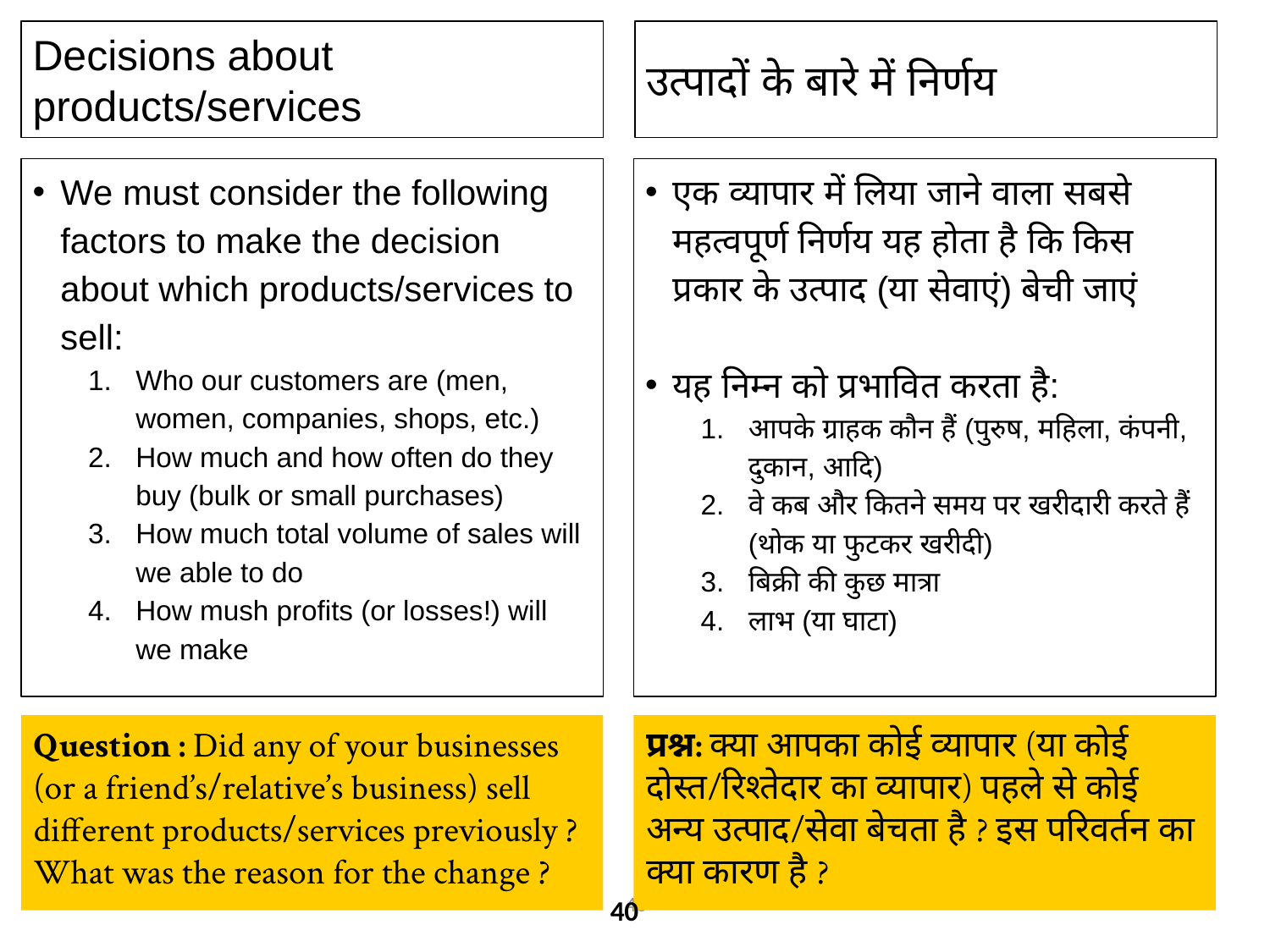

Decisions about products/services
उत्पादों के बारे में निर्णय
We must consider the following factors to make the decision about which products/services to sell:
Who our customers are (men, women, companies, shops, etc.)
How much and how often do they buy (bulk or small purchases)
How much total volume of sales will we able to do
How mush profits (or losses!) will we make
एक व्यापार में लिया जाने वाला सबसे महत्वपूर्ण निर्णय यह होता है कि किस प्रकार के उत्पाद (या सेवाएं) बेची जाएं

यह निम्न को प्रभावित करता है:
आपके ग्राहक कौन हैं (पुरुष, महिला, कंपनी, दुकान, आदि)
वे कब और कितने समय पर खरीदारी करते हैं (थोक या फुटकर खरीदी)
बिक्री की कुछ मात्रा
लाभ (या घाटा)
Question : Did any of your businesses (or a friend’s/relative’s business) sell different products/services previously ?
What was the reason for the change ?
प्रश्न: क्या आपका कोई व्यापार (या कोई दोस्त/रिश्तेदार का व्यापार) पहले से कोई अन्य उत्पाद/सेवा बेचता है ? इस परिवर्तन का क्या कारण है ?
40
40